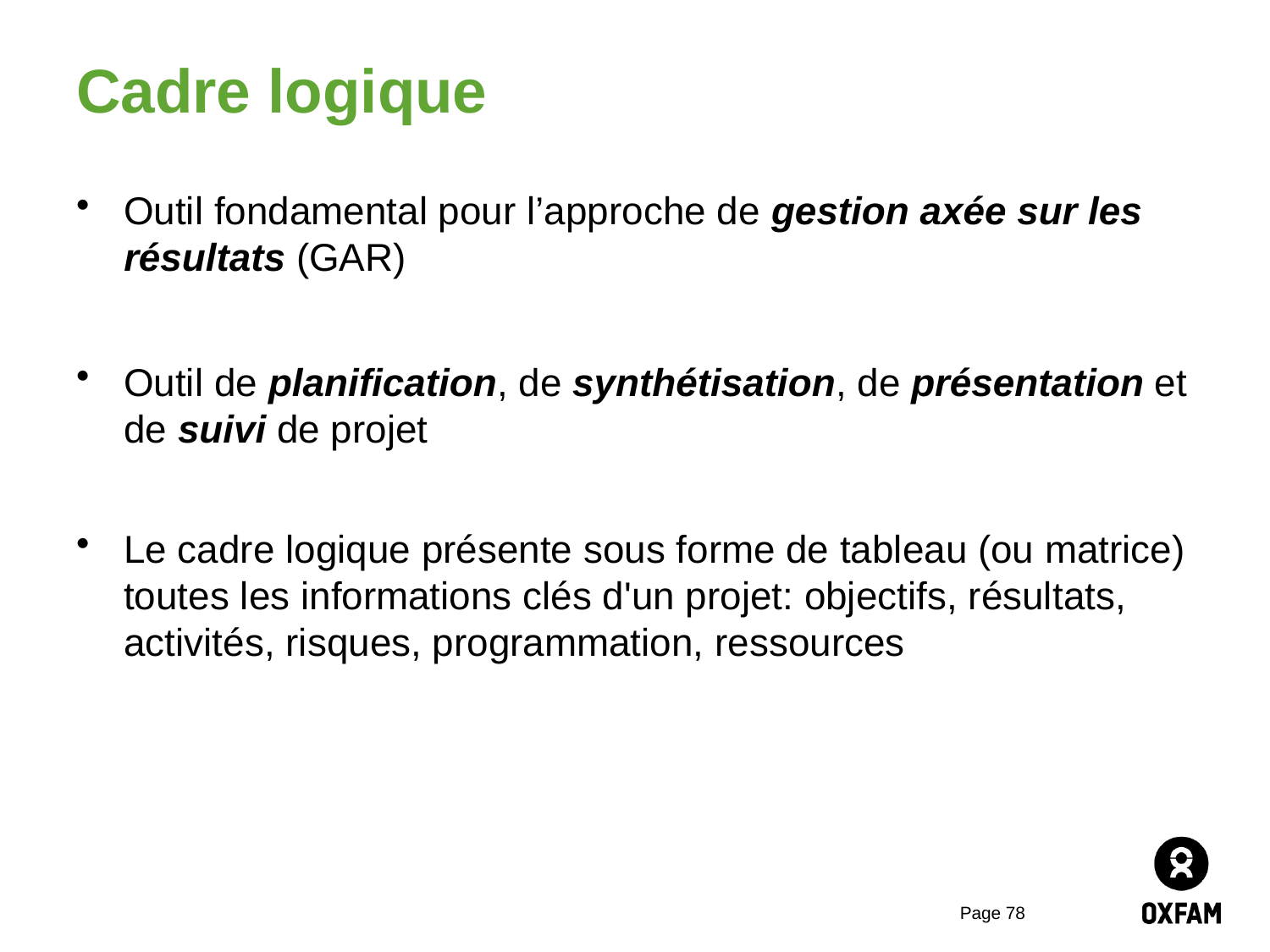

# Cadre logique
Outil fondamental pour l’approche de gestion axée sur les résultats (GAR)

Outil de planification, de synthétisation, de présentation et de suivi de projet

Le cadre logique présente sous forme de tableau (ou matrice) toutes les informations clés d'un projet: objectifs, résultats, activités, risques, programmation, ressources